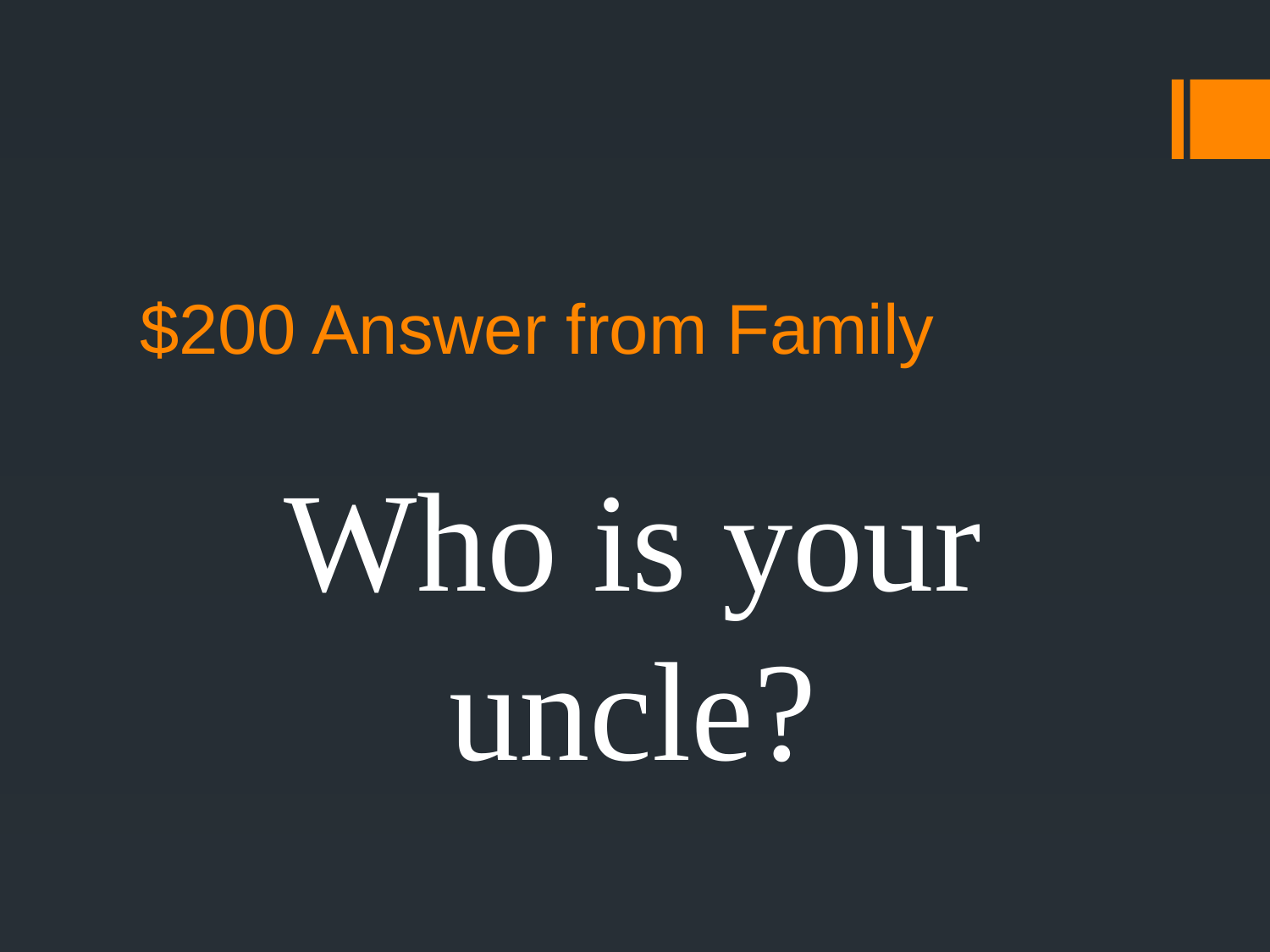

# $200 Answer from Family
Who is your
uncle?